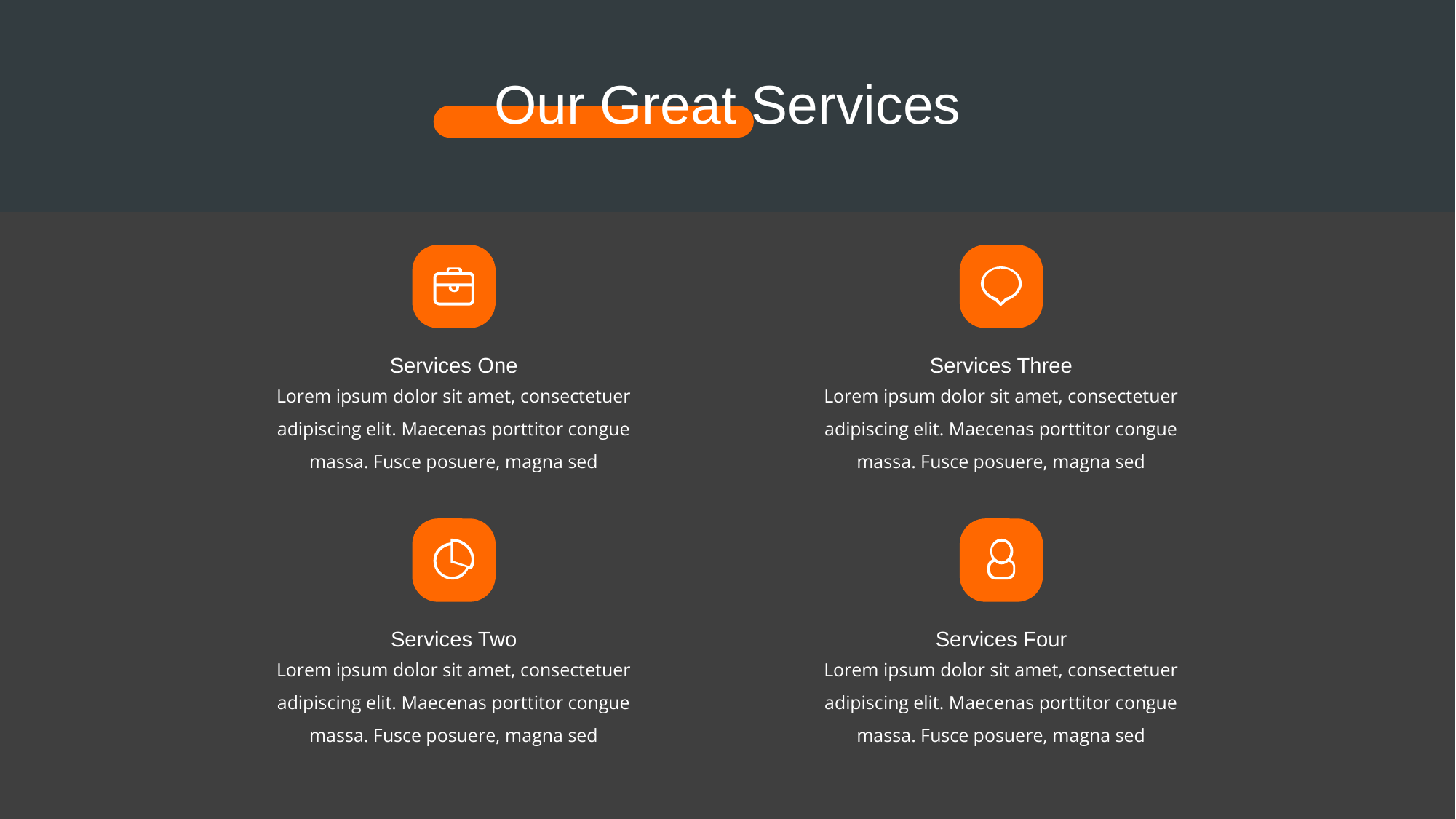

# Our Great Services

Services One
Services Three
Lorem ipsum dolor sit amet, consectetuer adipiscing elit. Maecenas porttitor congue massa. Fusce posuere, magna sed
Lorem ipsum dolor sit amet, consectetuer adipiscing elit. Maecenas porttitor congue massa. Fusce posuere, magna sed

Services Two
Services Four
Lorem ipsum dolor sit amet, consectetuer adipiscing elit. Maecenas porttitor congue massa. Fusce posuere, magna sed
Lorem ipsum dolor sit amet, consectetuer adipiscing elit. Maecenas porttitor congue massa. Fusce posuere, magna sed